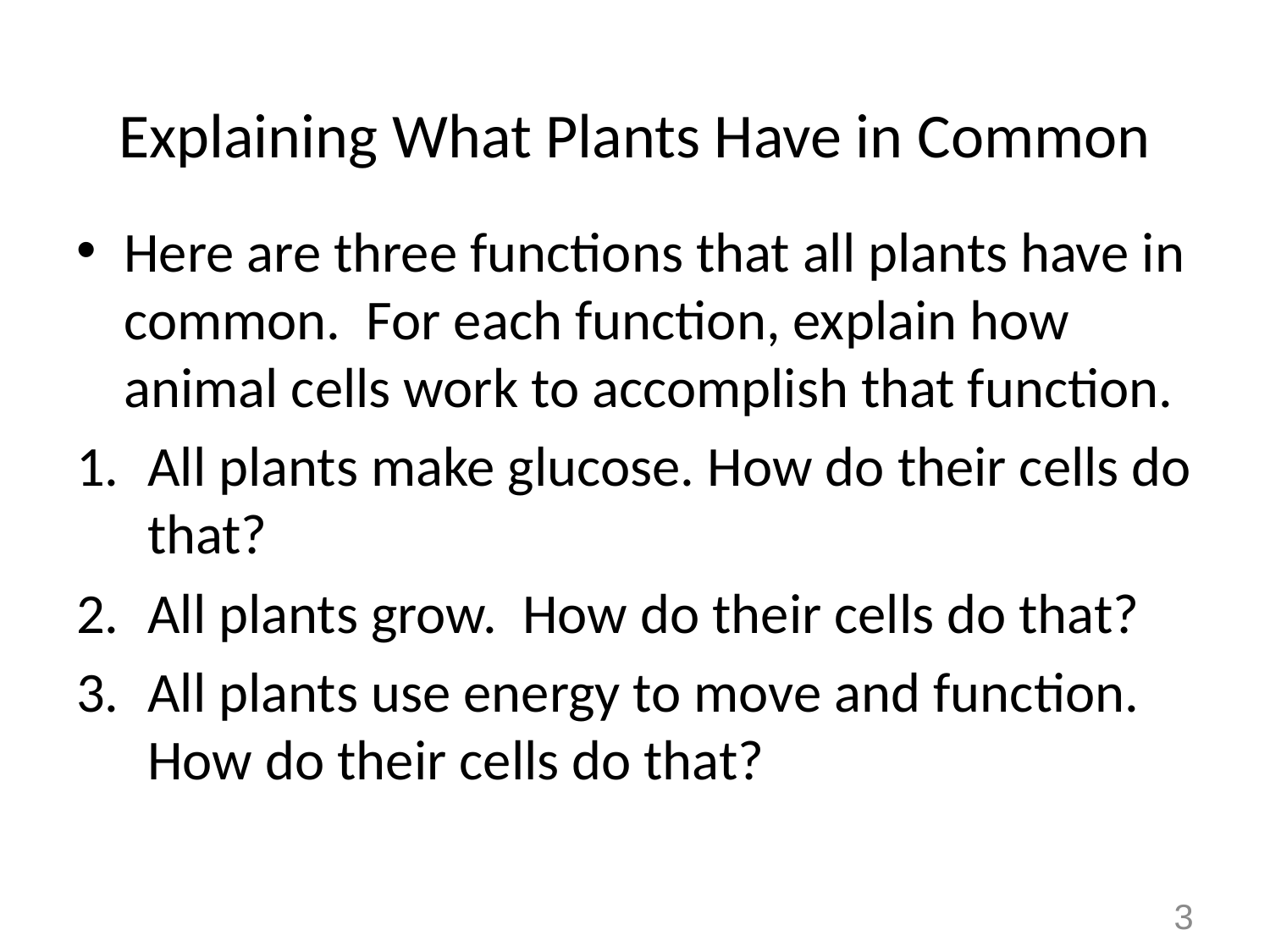

# Explaining What Plants Have in Common
Here are three functions that all plants have in common.  For each function, explain how animal cells work to accomplish that function.
All plants make glucose. How do their cells do that?
All plants grow.  How do their cells do that?
All plants use energy to move and function.  How do their cells do that?
3